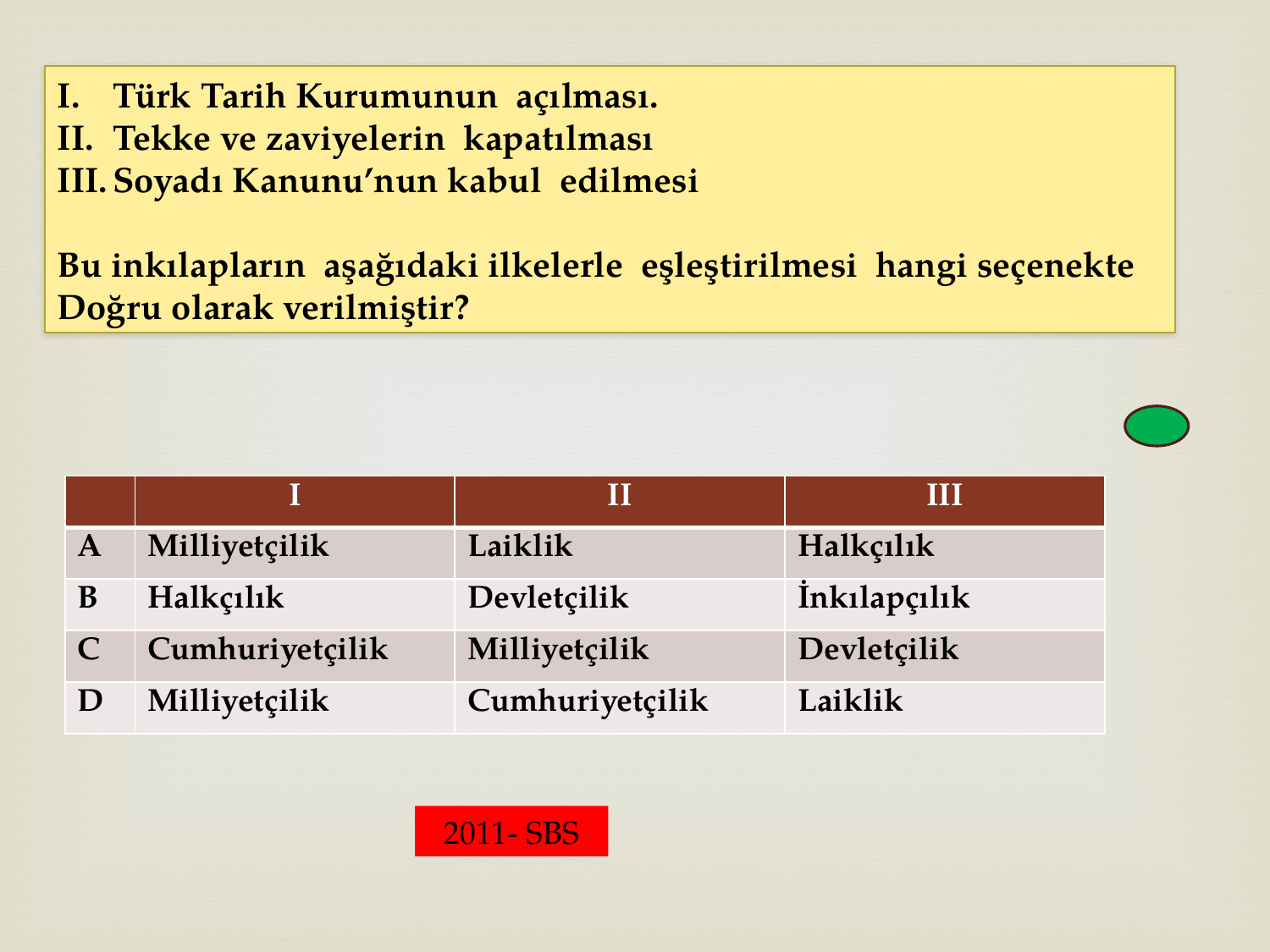

Türk Tarih Kurumunun  açılması.
Tekke ve zaviyelerin  kapatılması
Soyadı Kanunu’nun kabul  edilmesi

Bu inkılapların  aşağıdaki ilkelerle  eşleştirilmesi  hangi seçenekte
Doğru olarak verilmiştir?

|  | I | II | III |
| --- | --- | --- | --- |
| A | Milliyetçilik | Laiklik | Halkçılık |
| B | Halkçılık | Devletçilik | İnkılapçılık |
| C | Cumhuriyetçilik | Milliyetçilik | Devletçilik |
| D | Milliyetçilik | Cumhuriyetçilik | Laiklik |
2011- SBS